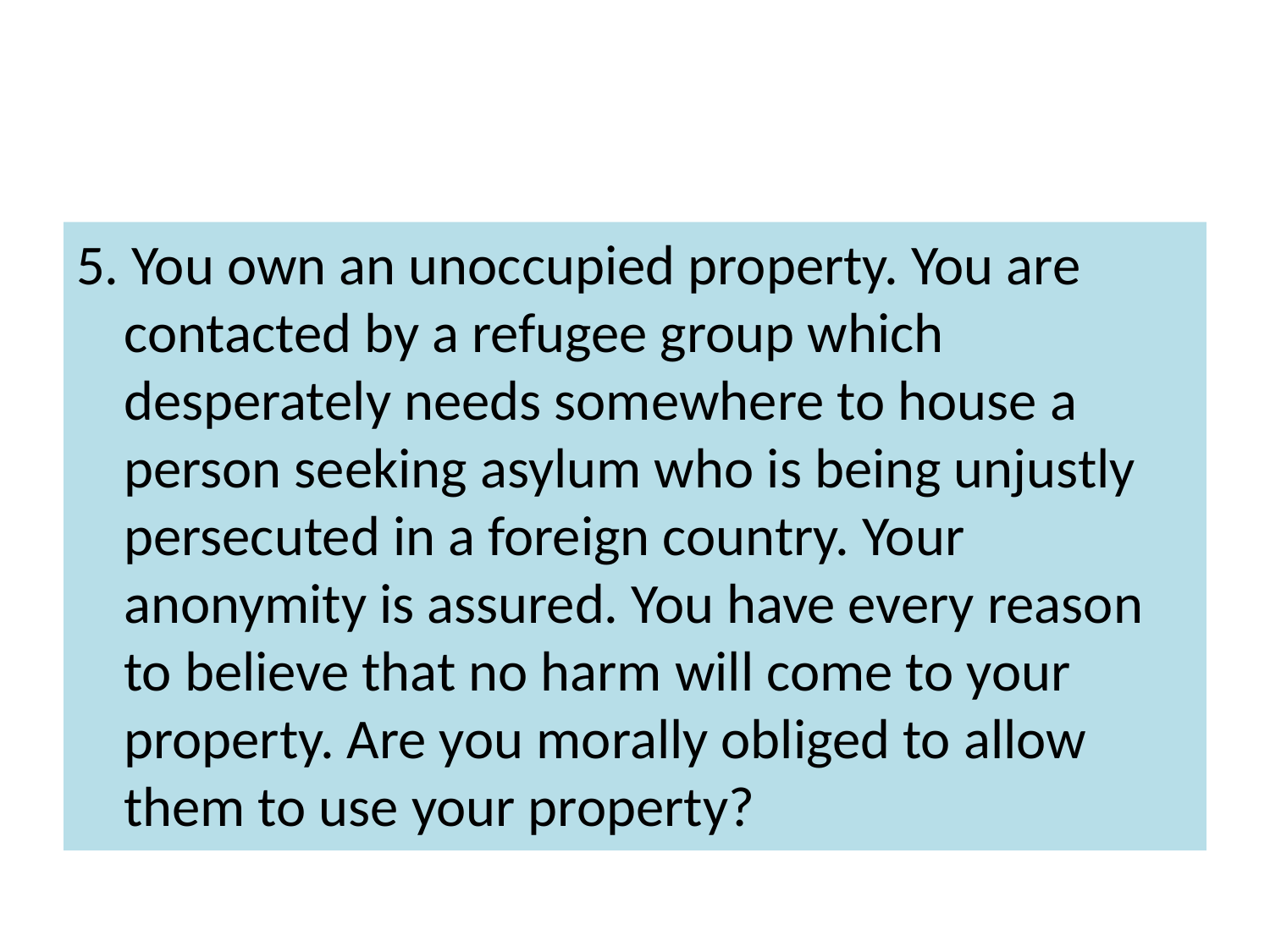

#
5. You own an unoccupied property. You are contacted by a refugee group which desperately needs somewhere to house a person seeking asylum who is being unjustly persecuted in a foreign country. Your anonymity is assured. You have every reason to believe that no harm will come to your property. Are you morally obliged to allow them to use your property?